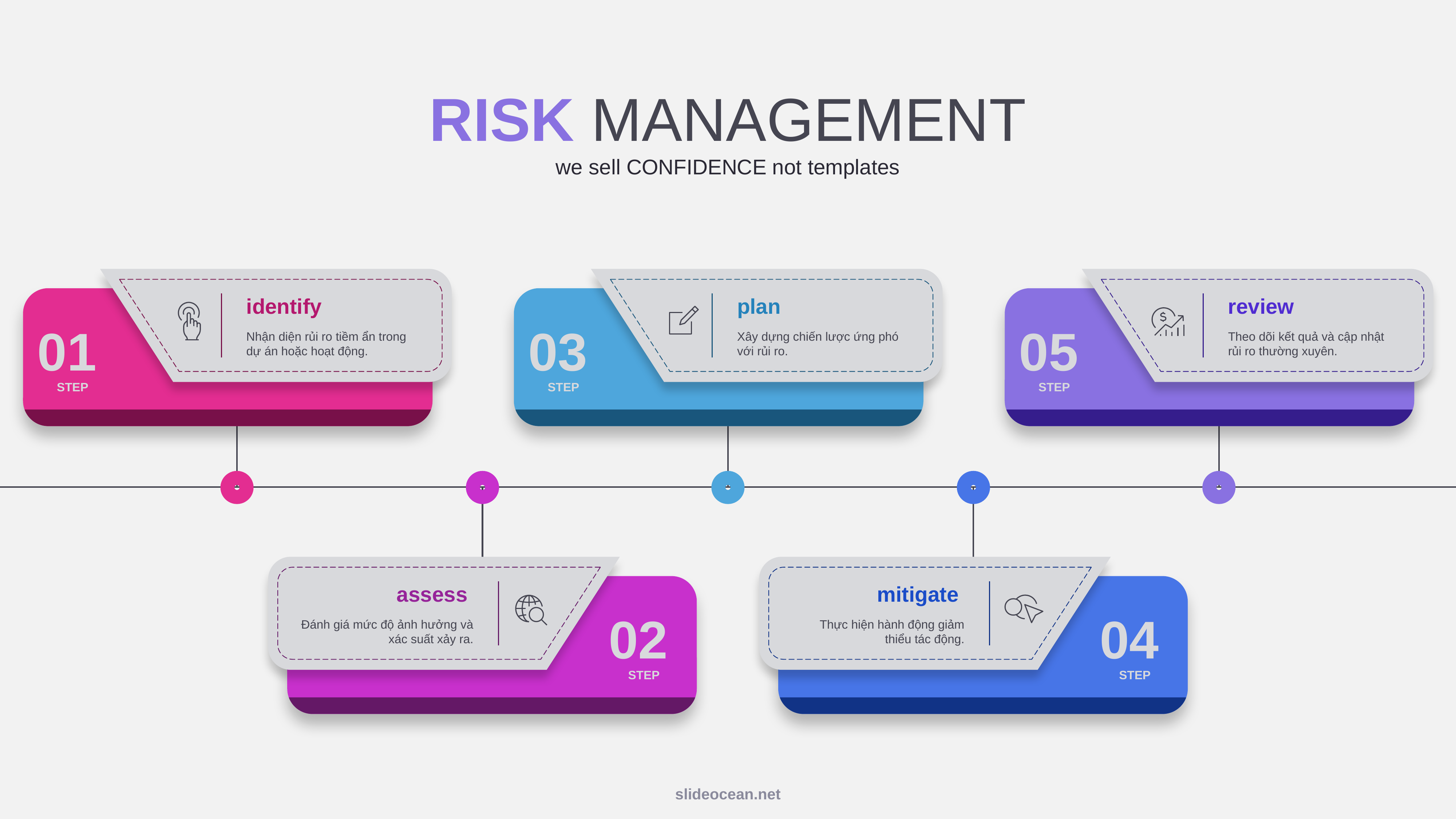

RISK MANAGEMENT
we sell CONFIDENCE not templates

identify
plan
review

01
03
05
Nhận diện rủi ro tiềm ẩn trong dự án hoặc hoạt động.
Xây dựng chiến lược ứng phó với rủi ro.
Theo dõi kết quả và cập nhật rủi ro thường xuyên.
STEP
STEP
STEP

assess
mitigate

02
04
Đánh giá mức độ ảnh hưởng và xác suất xảy ra.
Thực hiện hành động giảm thiểu tác động.
STEP
STEP
slideocean.net